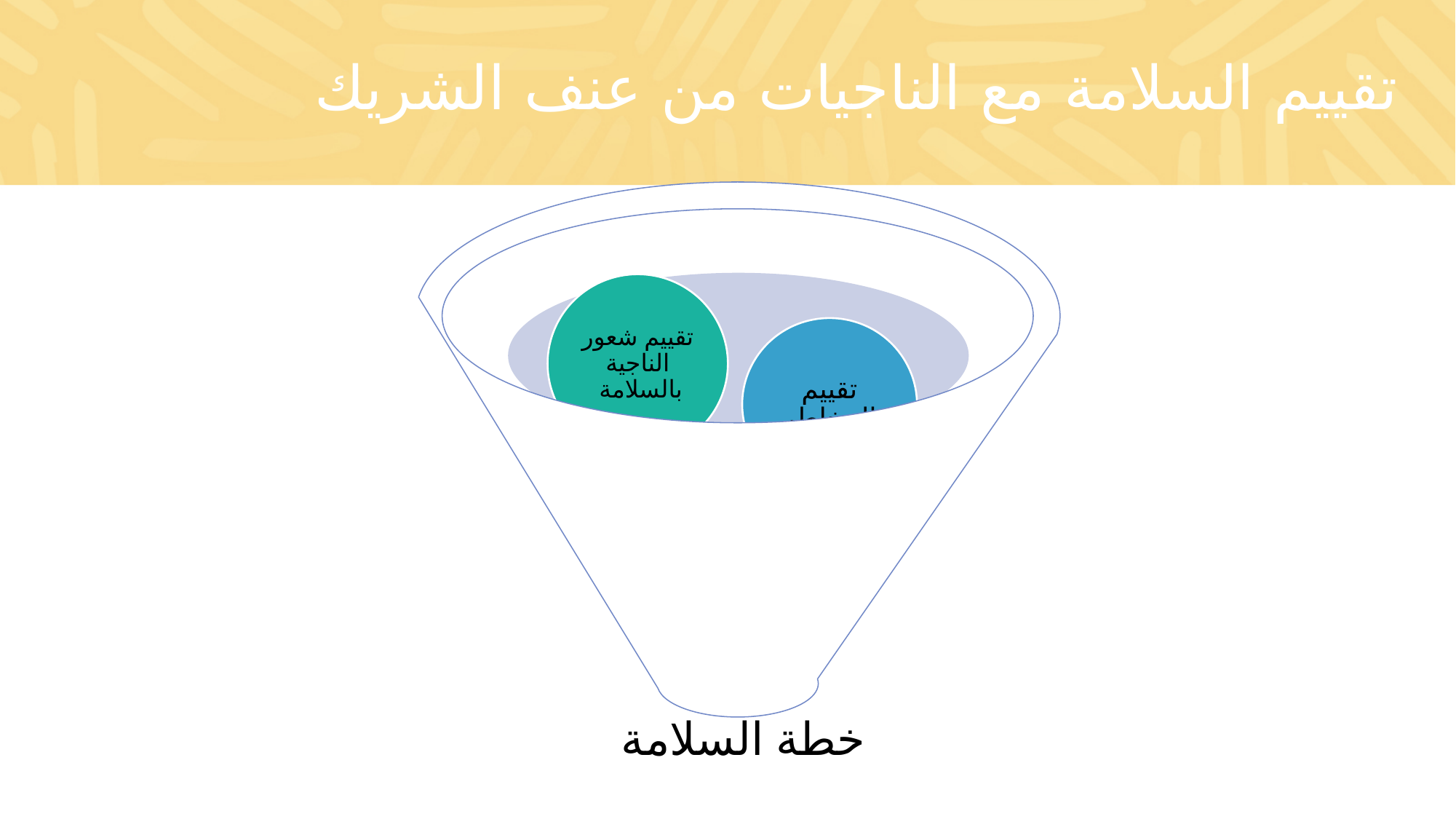

# تقييم السلامة مع الناجيات من عنف الشريك

تقييم شعور الناجية بالسلامة

تقييم المخاطر

تحديد الظروف التي تكون فيها الناجية في خطر كبير

خطة السلامة